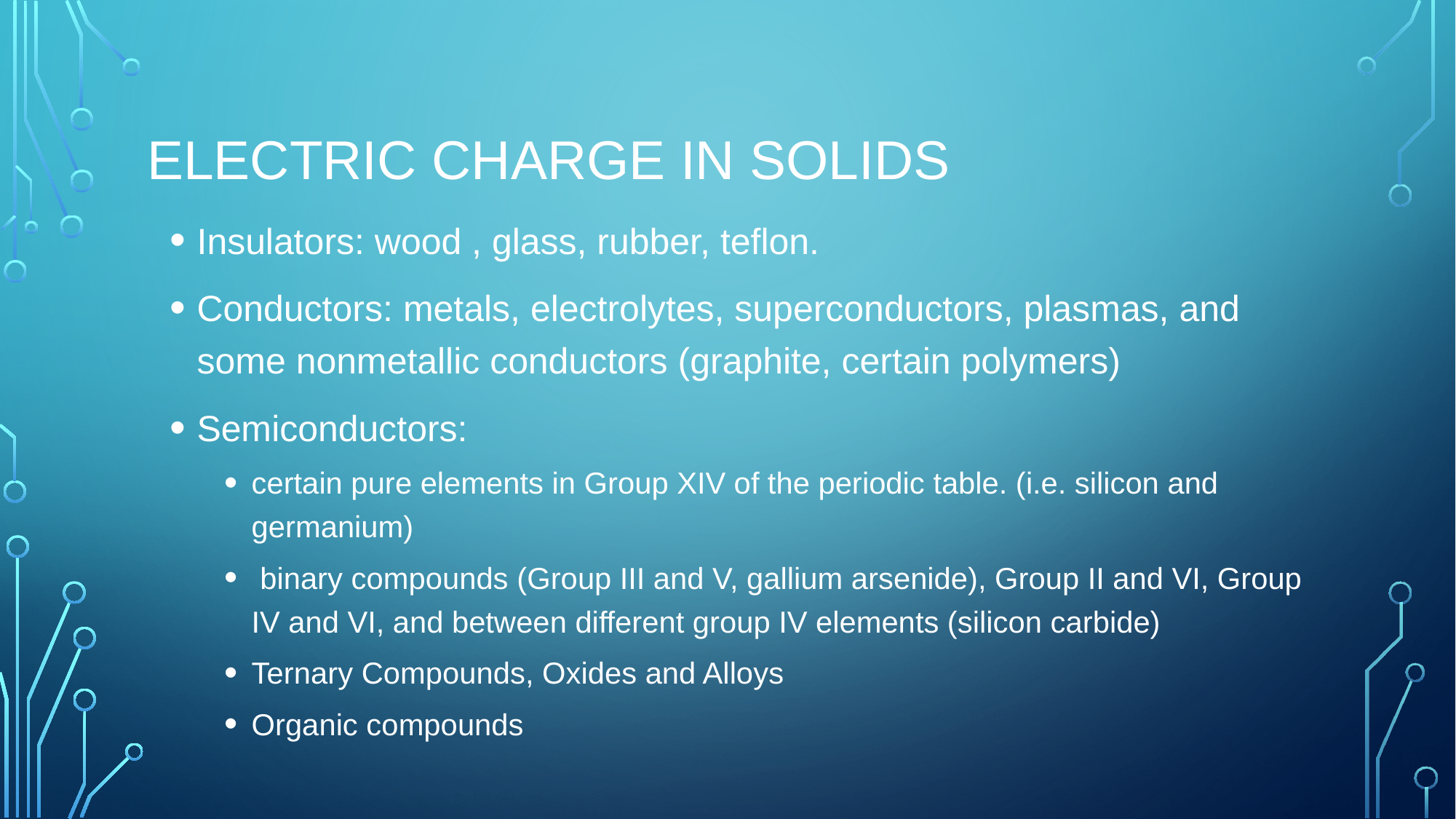

# Electric charge in solids
Insulators: wood , glass, rubber, teflon.
Conductors: metals, electrolytes, superconductors, plasmas, and some nonmetallic conductors (graphite, certain polymers)
Semiconductors:
certain pure elements in Group XIV of the periodic table. (i.e. silicon and germanium)
 binary compounds (Group III and V, gallium arsenide), Group II and VI, Group IV and VI, and between different group IV elements (silicon carbide)
Ternary Compounds, Oxides and Alloys
Organic compounds